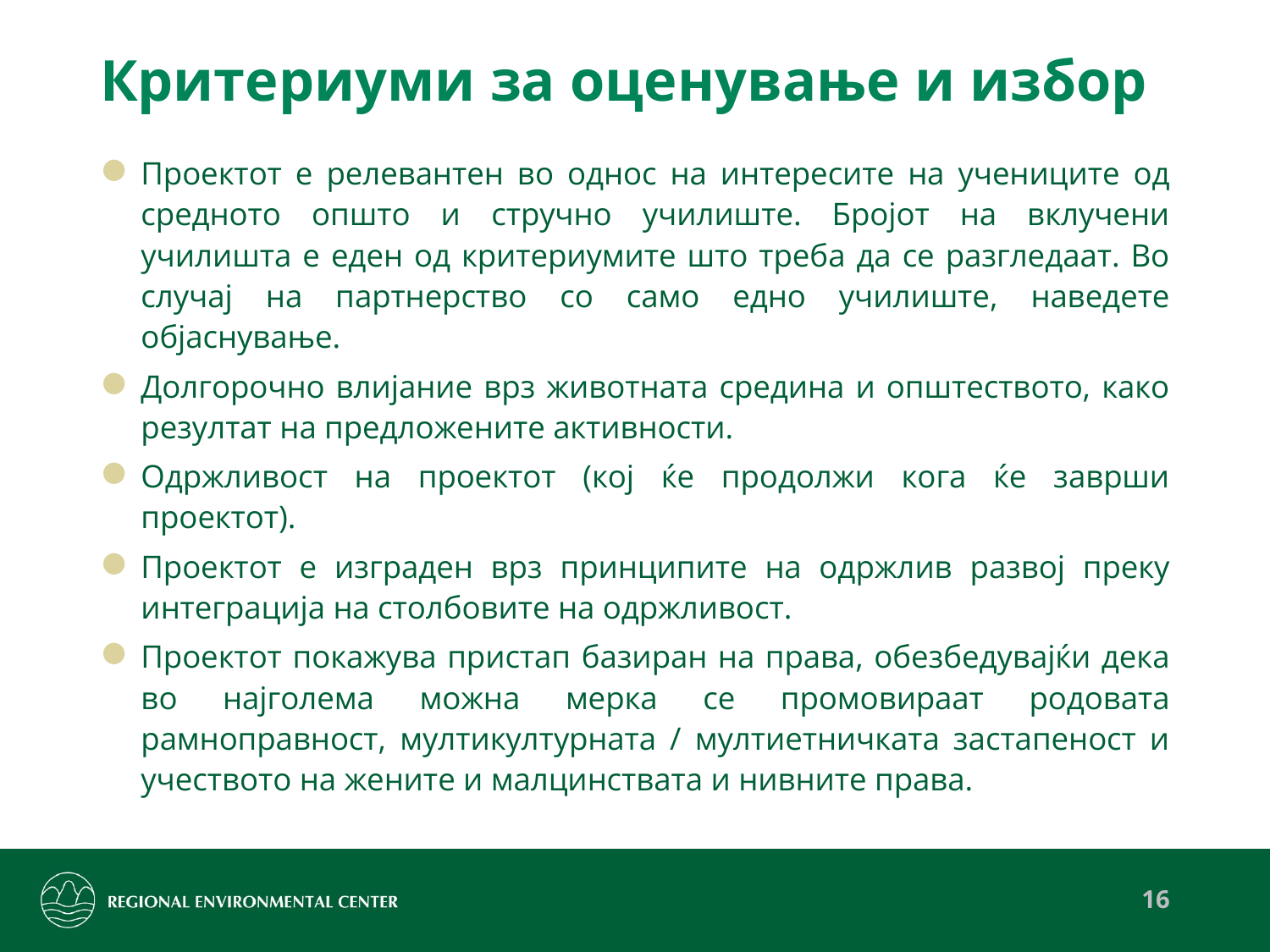

# Критериуми за оценување и избор
Проектот е релевантен во однос на интересите на учениците од средното општо и стручно училиште. Бројот на вклучени училишта е еден од критериумите што треба да се разгледаат. Во случај на партнерство со само едно училиште, наведете објаснување.
Долгорочно влијание врз животната средина и општеството, како резултат на предложените активности.
Одржливост на проектот (кој ќе продолжи кога ќе заврши проектот).
Проектот е изграден врз принципите на одржлив развој преку интеграција на столбовите на одржливост.
Проектот покажува пристап базиран на права, обезбедувајќи дека во најголема можна мерка се промовираат родовата рамноправност, мултикултурната / мултиетничката застапеност и учеството на жените и малцинствата и нивните права.
16